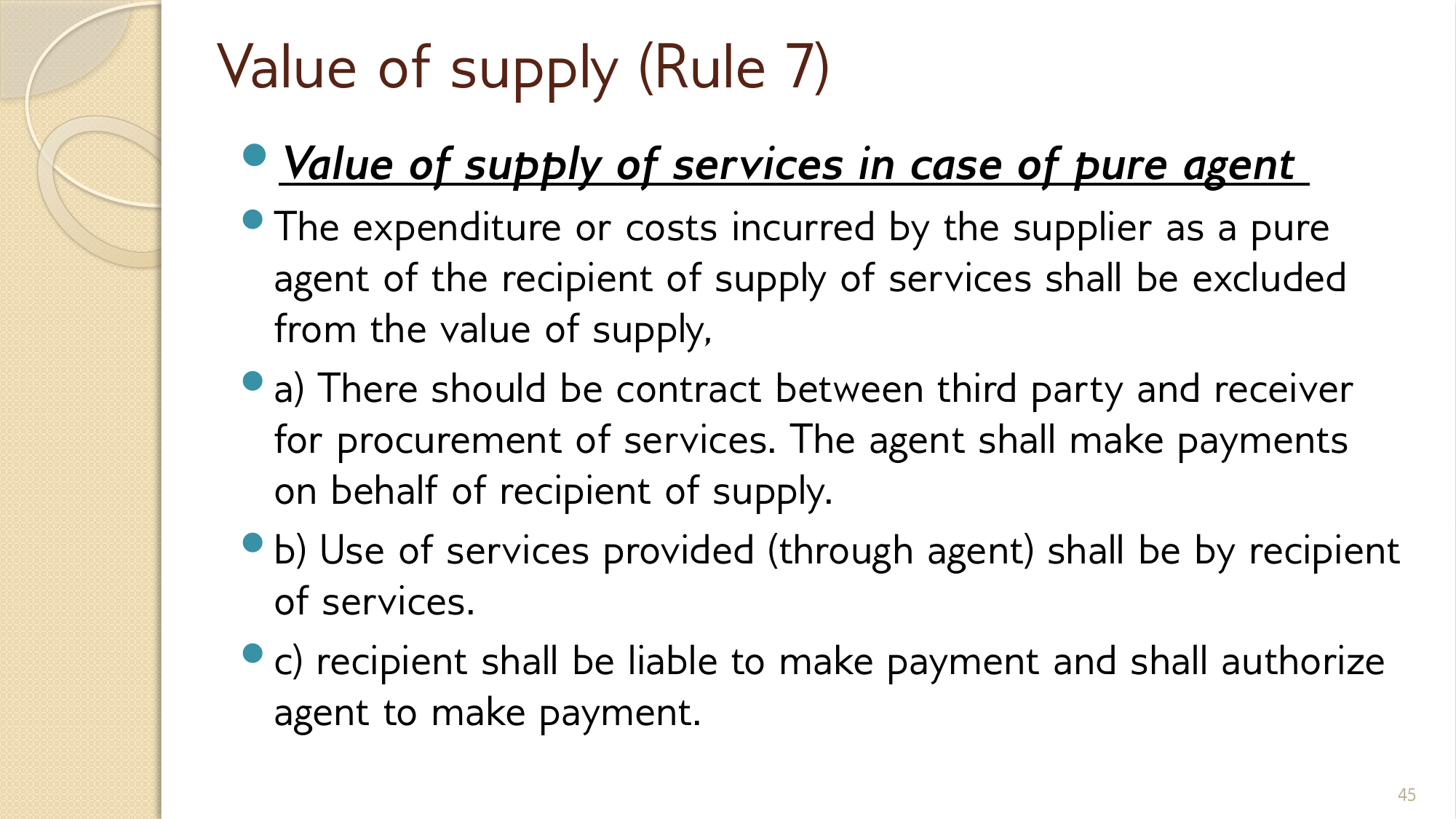

# Value of supply (Rule 7)
Value of supply of services in case of pure agent
The expenditure or costs incurred by the supplier as a pure agent of the recipient of supply of services shall be excluded from the value of supply,
a) There should be contract between third party and receiver for procurement of services. The agent shall make payments on behalf of recipient of supply.
b) Use of services provided (through agent) shall be by recipient of services.
c) recipient shall be liable to make payment and shall authorize agent to make payment.
45